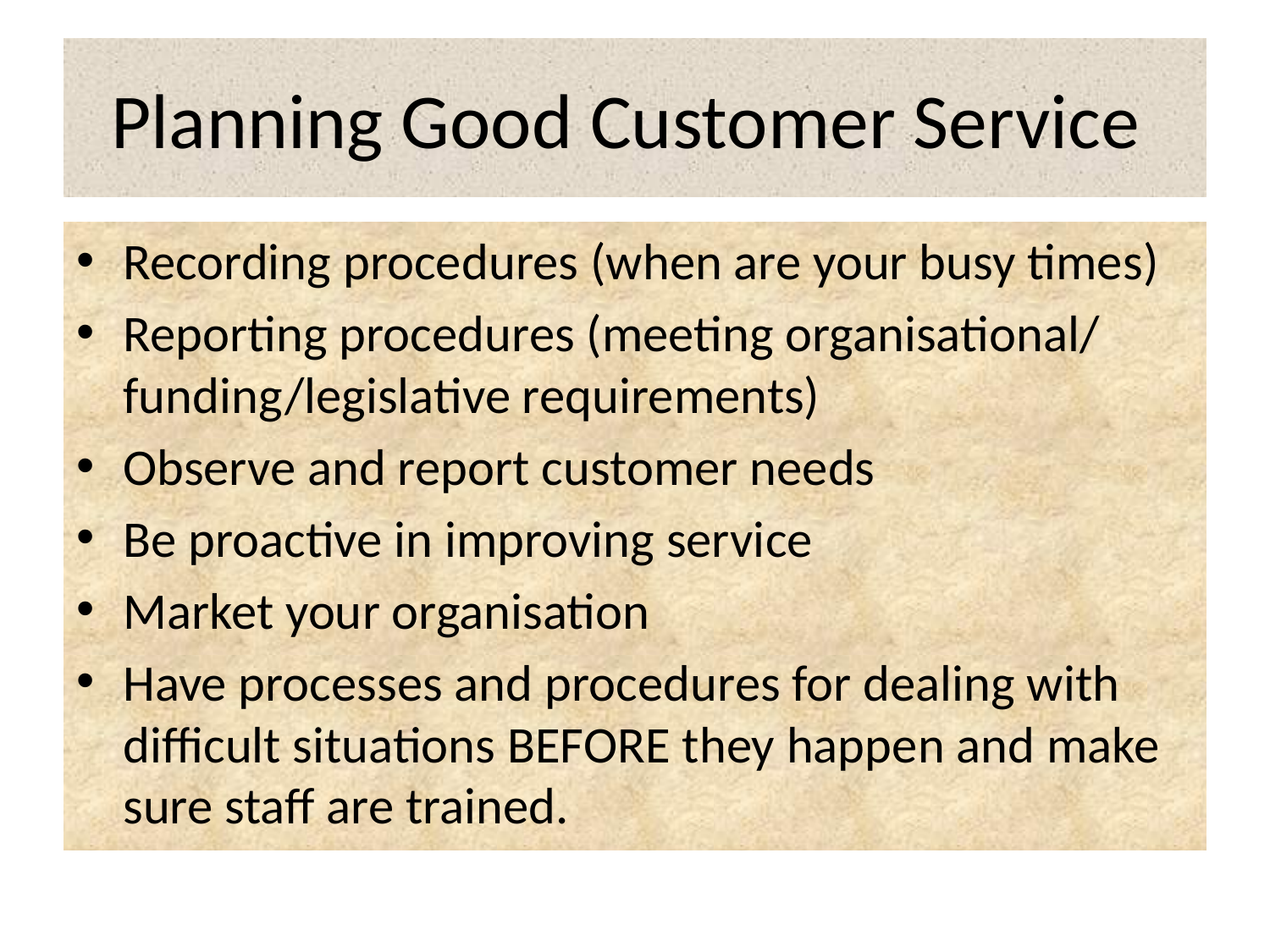

# Planning Good Customer Service
Recording procedures (when are your busy times)
Reporting procedures (meeting organisational/ funding/legislative requirements)
Observe and report customer needs
Be proactive in improving service
Market your organisation
Have processes and procedures for dealing with difficult situations BEFORE they happen and make sure staff are trained.